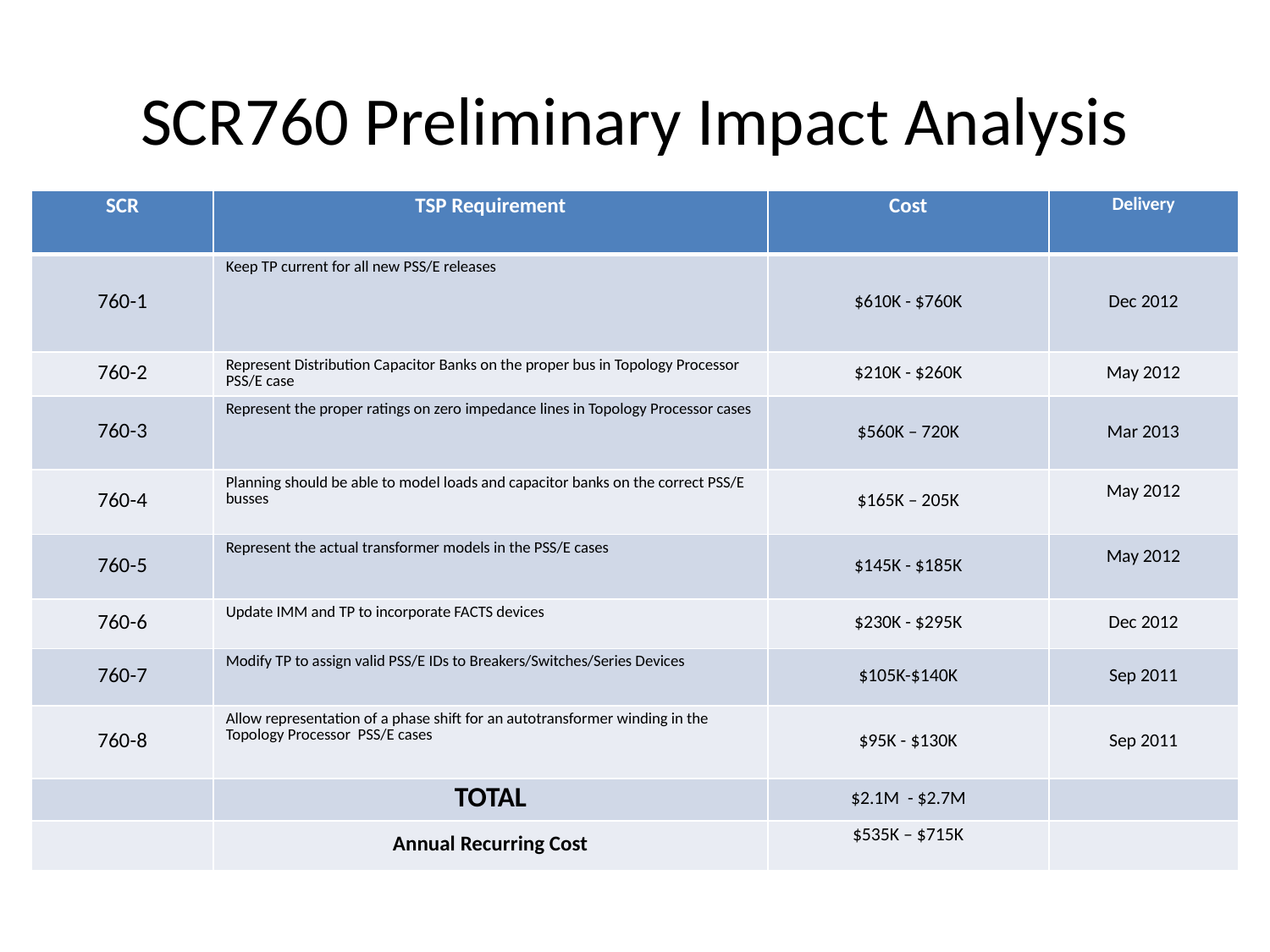

# SCR760 Preliminary Impact Analysis
| SCR | TSP Requirement | Cost | Delivery |
| --- | --- | --- | --- |
| 760-1 | Keep TP current for all new PSS/E releases | $610K - $760K | Dec 2012 |
| 760-2 | Represent Distribution Capacitor Banks on the proper bus in Topology Processor PSS/E case | $210K - $260K | May 2012 |
| 760-3 | Represent the proper ratings on zero impedance lines in Topology Processor cases | $560K – 720K | Mar 2013 |
| 760-4 | Planning should be able to model loads and capacitor banks on the correct PSS/E busses | $165K – 205K | May 2012 |
| 760-5 | Represent the actual transformer models in the PSS/E cases | $145K - $185K | May 2012 |
| 760-6 | Update IMM and TP to incorporate FACTS devices | $230K - $295K | Dec 2012 |
| 760-7 | Modify TP to assign valid PSS/E IDs to Breakers/Switches/Series Devices | $105K-$140K | Sep 2011 |
| 760-8 | Allow representation of a phase shift for an autotransformer winding in the Topology Processor PSS/E cases | $95K - $130K | Sep 2011 |
|  | TOTAL | $2.1M - $2.7M |  |
|  | Annual Recurring Cost | $535K – $715K |  |